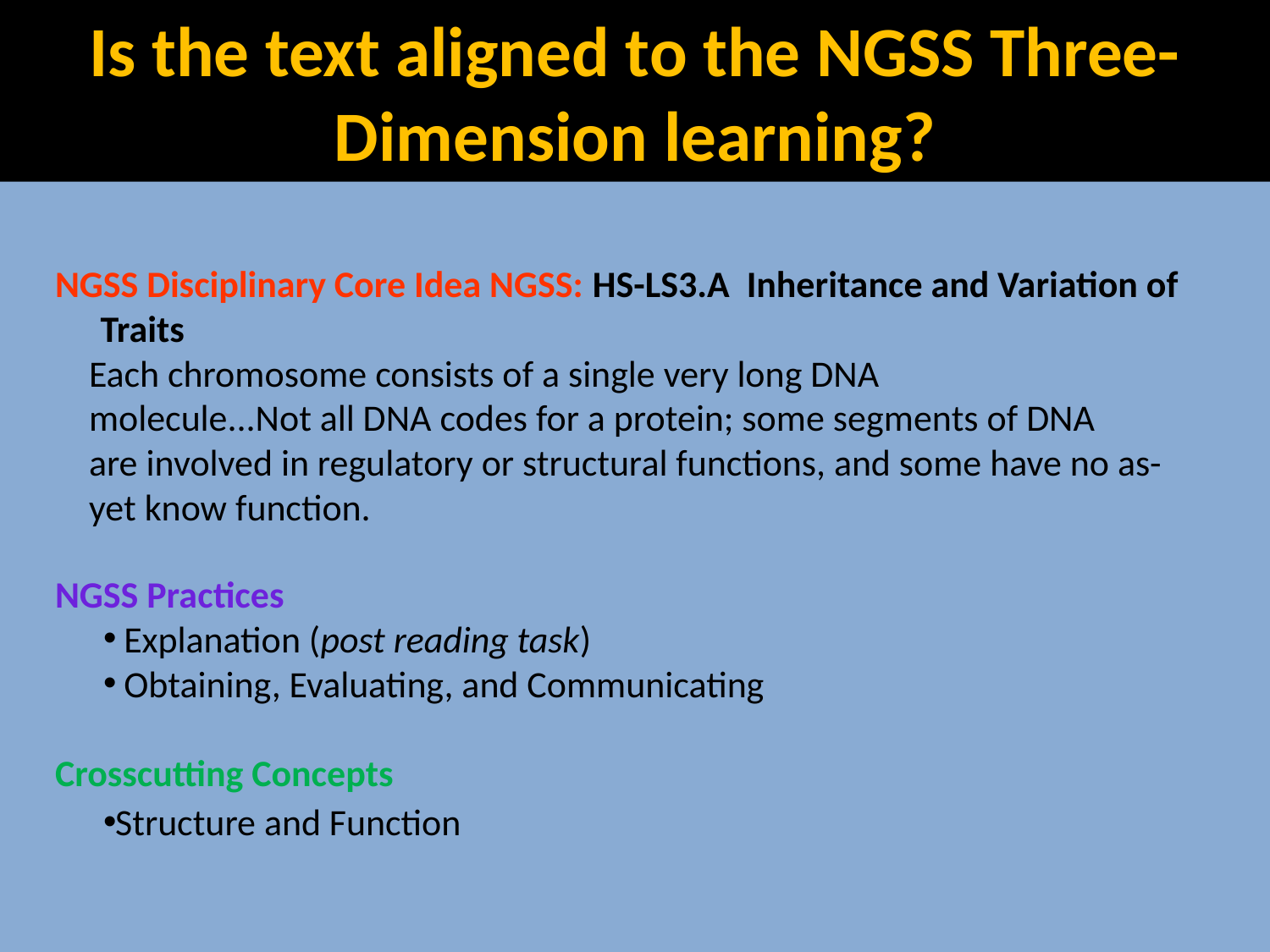

Is the text aligned to the NGSS Three-Dimension learning?
NGSS Disciplinary Core Idea NGSS: HS-LS3.A  Inheritance and Variation of Traits
    Each chromosome consists of a single very long DNA
    molecule...Not all DNA codes for a protein; some segments of DNA
    are involved in regulatory or structural functions, and some have no as-
    yet know function.

NGSS Practices
 Explanation (post reading task)
 Obtaining, Evaluating, and Communicating

Crosscutting Concepts
Structure and Function